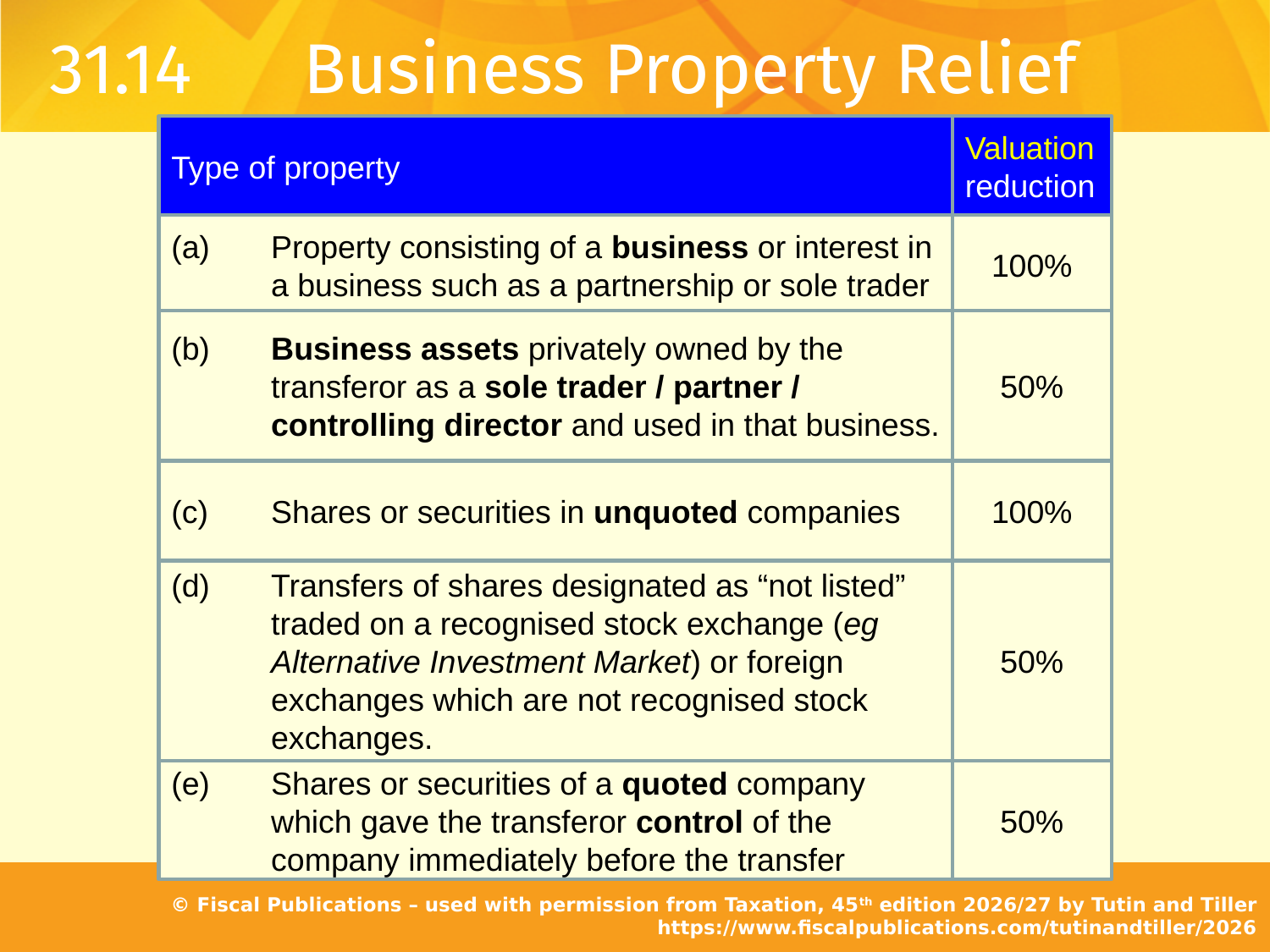

# 31.14	Business Property Relief
Type of property
Valuation reduction
(a)	Property consisting of a business or interest in a business such as a partnership or sole trader
100%
(b)	Business assets privately owned by the transferor as a sole trader / partner / controlling director and used in that business.
50%
(c)	Shares or securities in unquoted companies
100%
(d)	Transfers of shares designated as “not listed” traded on a recognised stock exchange (eg Alternative Investment Market) or foreign exchanges which are not recognised stock exchanges.
50%
(e)	Shares or securities of a quoted company which gave the transferor control of the company immediately before the transfer
50%
© Fiscal Publications – used with permission from Taxation, 45th edition 2026/27 by Tutin and Tiller
https://www.fiscalpublications.com/tutinandtiller/2026